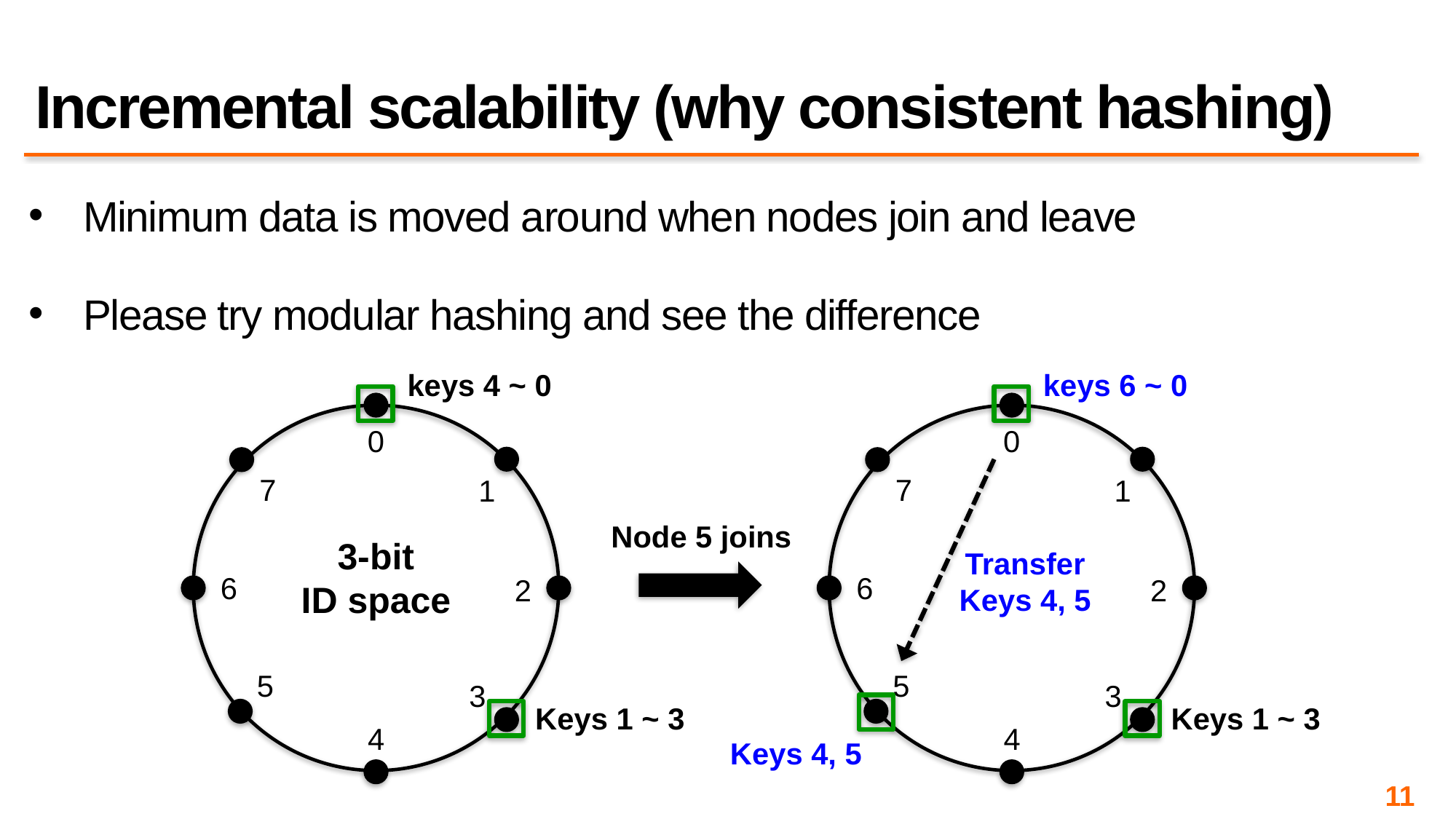

# Incremental scalability (why consistent hashing)
Minimum data is moved around when nodes join and leave

Please try modular hashing and see the difference
keys 4 ~ 0

0

7
1
3-bit
ID space
6
2

5
3
Keys 1 ~ 3

4

keys 6 ~ 0

0

7
1
Transfer
Keys 4, 5
6
2

5
3
Keys 1 ~ 3

4
Keys 4, 5

Node 5 joins

11